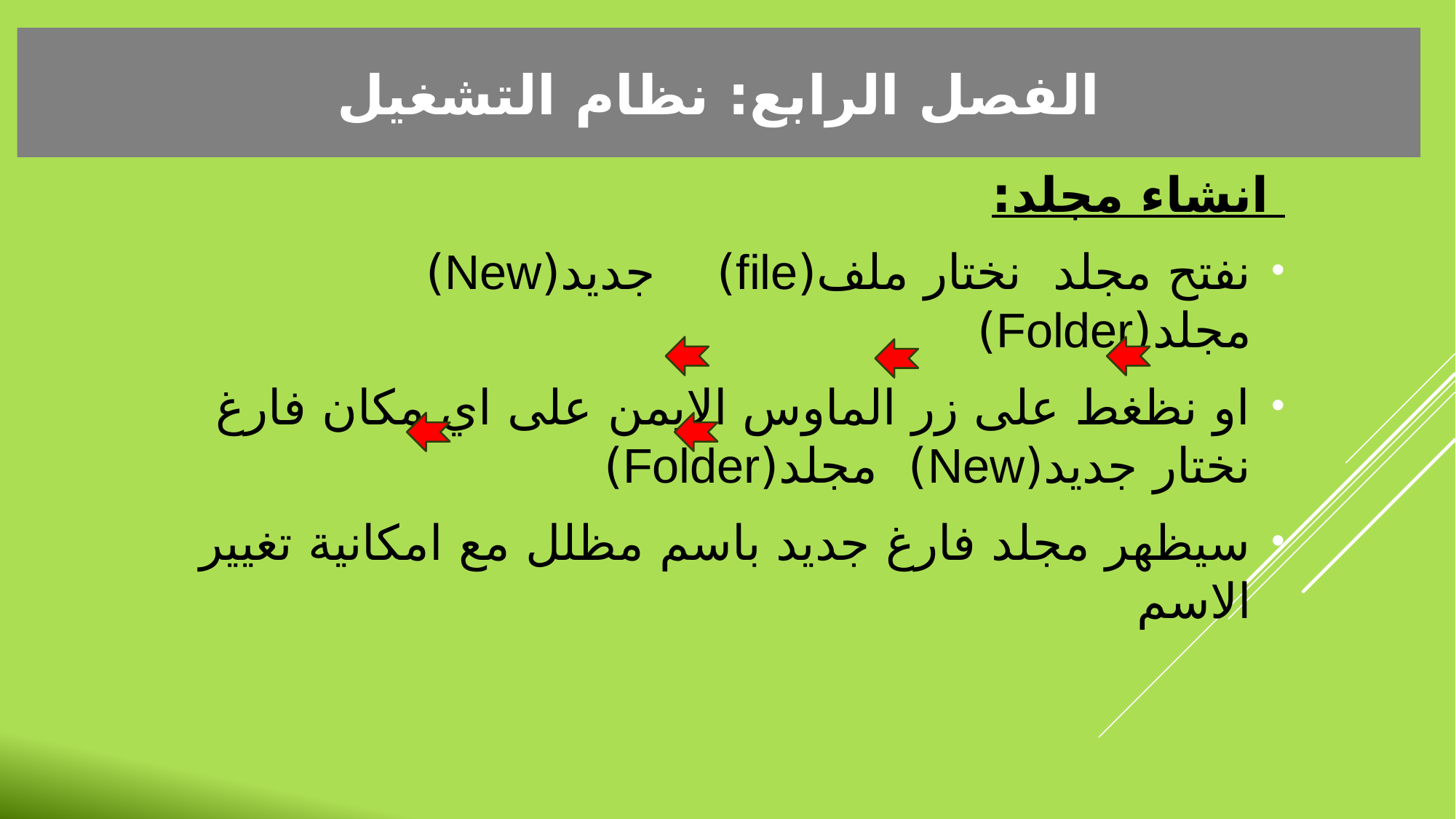

الفصل الرابع: نظام التشغيل
 انشاء مجلد:
نفتح مجلد	  نختار ملف(file)	    جديد(New)       مجلد(Folder)
او نظغط على زر الماوس الايمن على اي مكان فارغ      نختار جديد(New)	  مجلد(Folder)
سيظهر مجلد فارغ جديد باسم مظلل مع امكانية تغيير الاسم